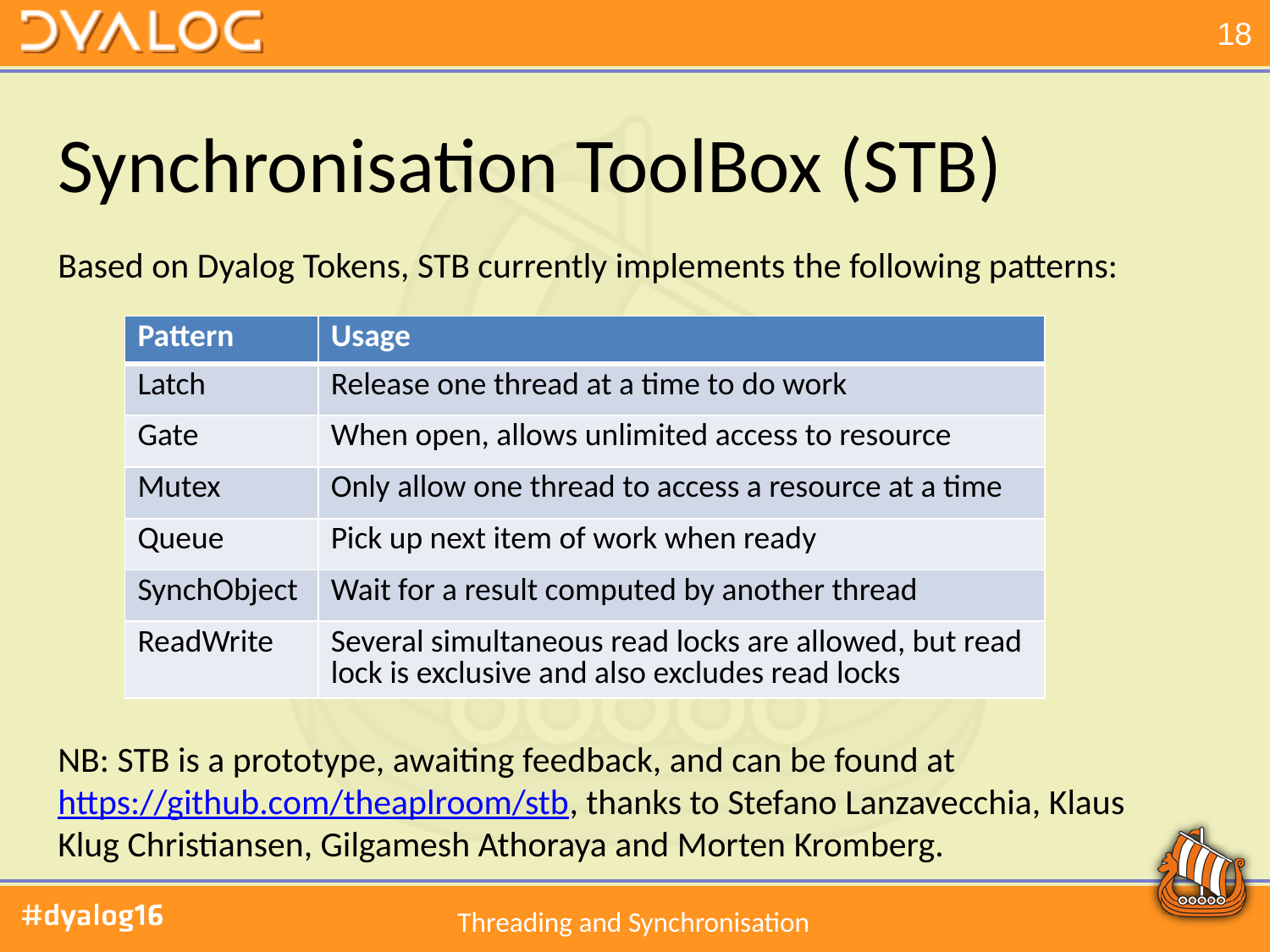

# Synchronisation ToolBox (STB)
Based on Dyalog Tokens, STB currently implements the following patterns:

NB: STB is a prototype, awaiting feedback, and can be found at https://github.com/theaplroom/stb, thanks to Stefano Lanzavecchia, Klaus Klug Christiansen, Gilgamesh Athoraya and Morten Kromberg.

| Pattern | Usage |
| --- | --- |
| Latch | Release one thread at a time to do work |
| Gate | When open, allows unlimited access to resource |
| Mutex | Only allow one thread to access a resource at a time |
| Queue | Pick up next item of work when ready |
| SynchObject | Wait for a result computed by another thread |
| ReadWrite | Several simultaneous read locks are allowed, but read lock is exclusive and also excludes read locks |
Threading and Synchronisation